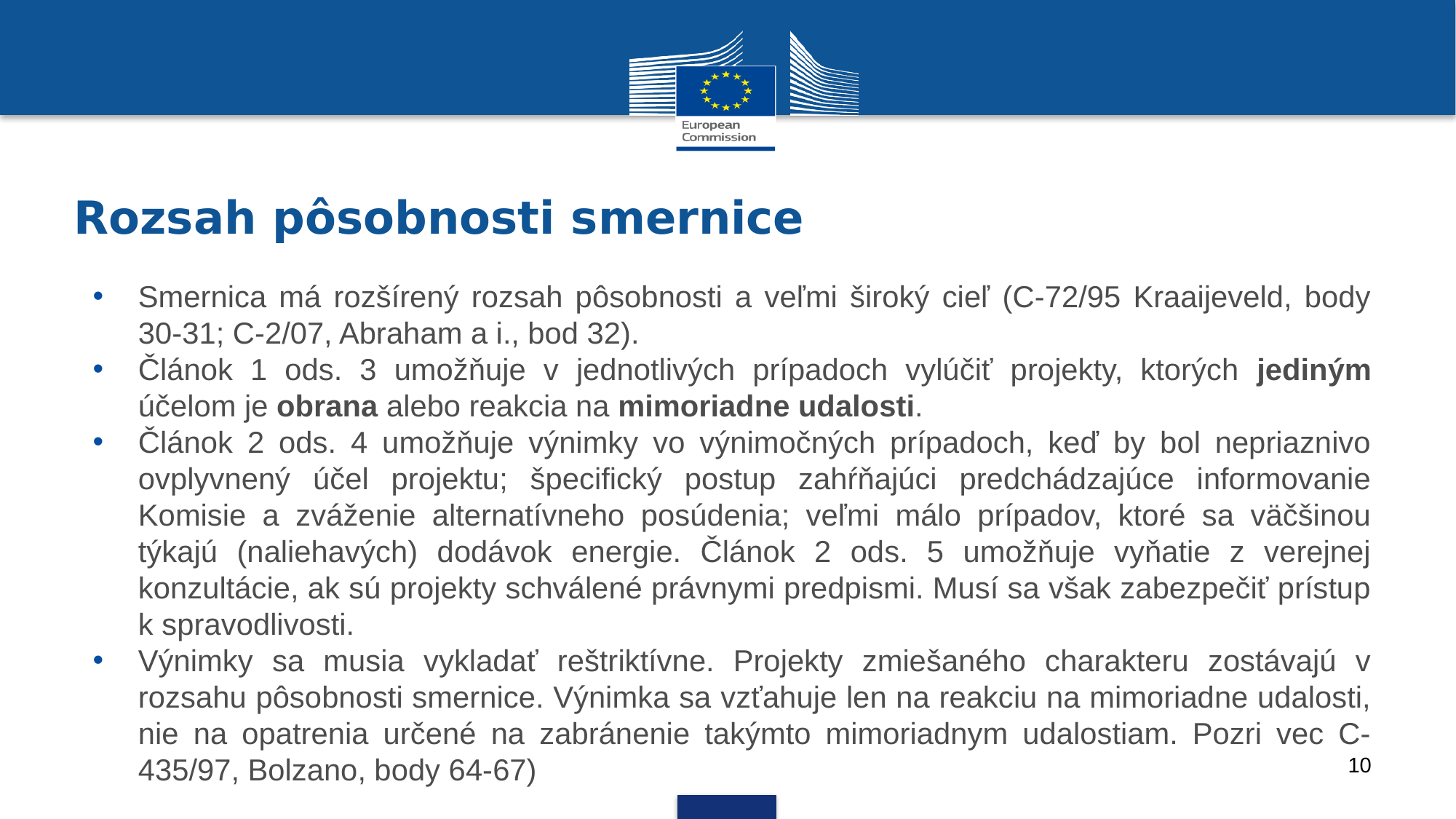

# Rozsah pôsobnosti smernice
Smernica má rozšírený rozsah pôsobnosti a veľmi široký cieľ (C-72/95 Kraaijeveld, body 30-31; C-2/07, Abraham a i., bod 32).
Článok 1 ods. 3 umožňuje v jednotlivých prípadoch vylúčiť projekty, ktorých jediným účelom je obrana alebo reakcia na mimoriadne udalosti.
Článok 2 ods. 4 umožňuje výnimky vo výnimočných prípadoch, keď by bol nepriaznivo ovplyvnený účel projektu; špecifický postup zahŕňajúci predchádzajúce informovanie Komisie a zváženie alternatívneho posúdenia; veľmi málo prípadov, ktoré sa väčšinou týkajú (naliehavých) dodávok energie. Článok 2 ods. 5 umožňuje vyňatie z verejnej konzultácie, ak sú projekty schválené právnymi predpismi. Musí sa však zabezpečiť prístup k spravodlivosti.
Výnimky sa musia vykladať reštriktívne. Projekty zmiešaného charakteru zostávajú v rozsahu pôsobnosti smernice. Výnimka sa vzťahuje len na reakciu na mimoriadne udalosti, nie na opatrenia určené na zabránenie takýmto mimoriadnym udalostiam. Pozri vec C-435/97, Bolzano, body 64-67)
10